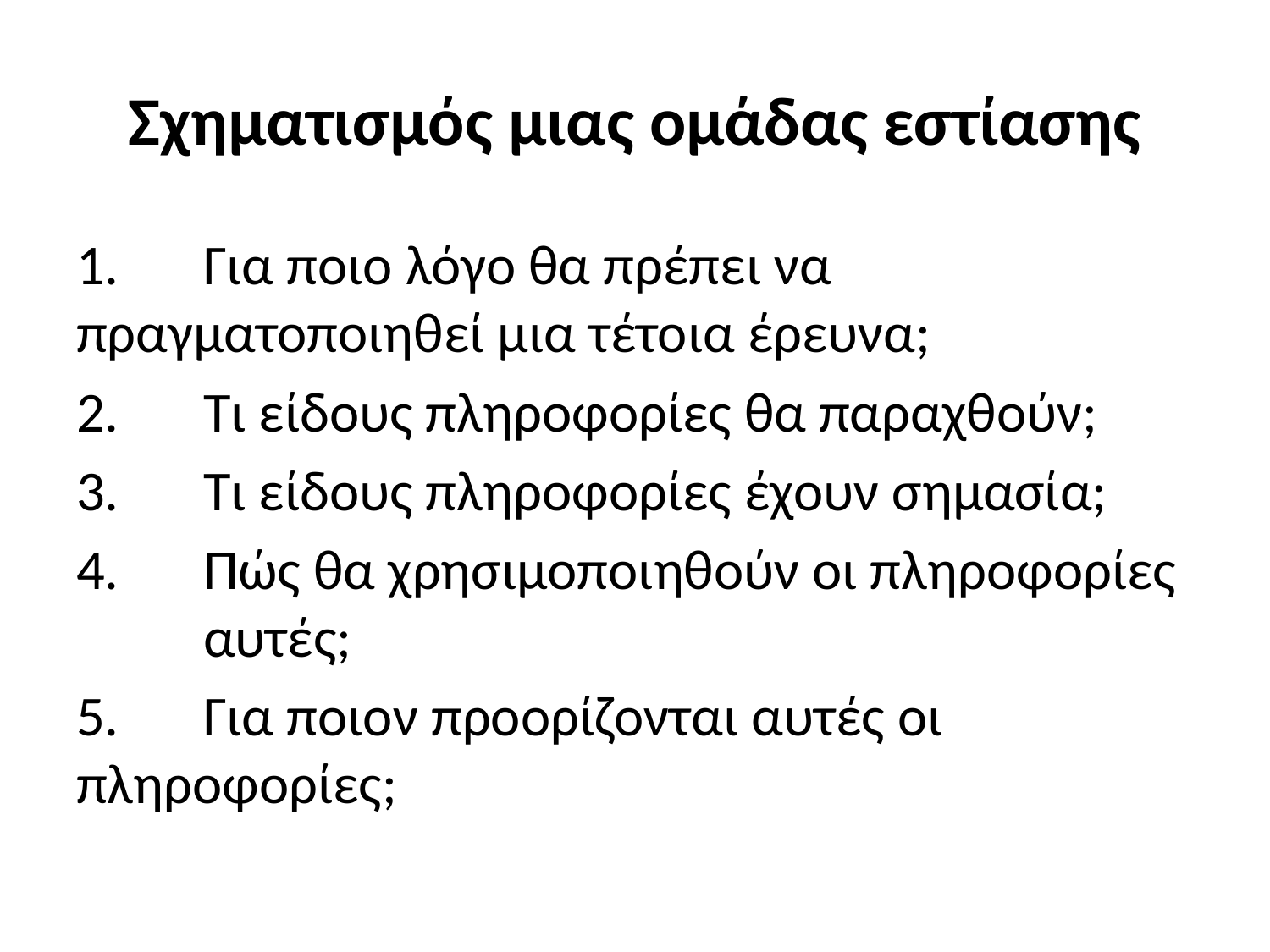

# Σχηματισμός μιας ομάδας εστίασης
1.	Για ποιο λόγο θα πρέπει να 	πραγματοποιηθεί μια τέτοια έρευνα;
2.	Τι είδους πληροφορίες θα παραχθούν;
3.	Τι είδους πληροφορίες έχουν σημασία;
4.	Πώς θα χρησιμοποιηθούν οι πληροφορίες 	αυτές;
5.	Για ποιον προορίζονται αυτές οι 	πληροφορίες;